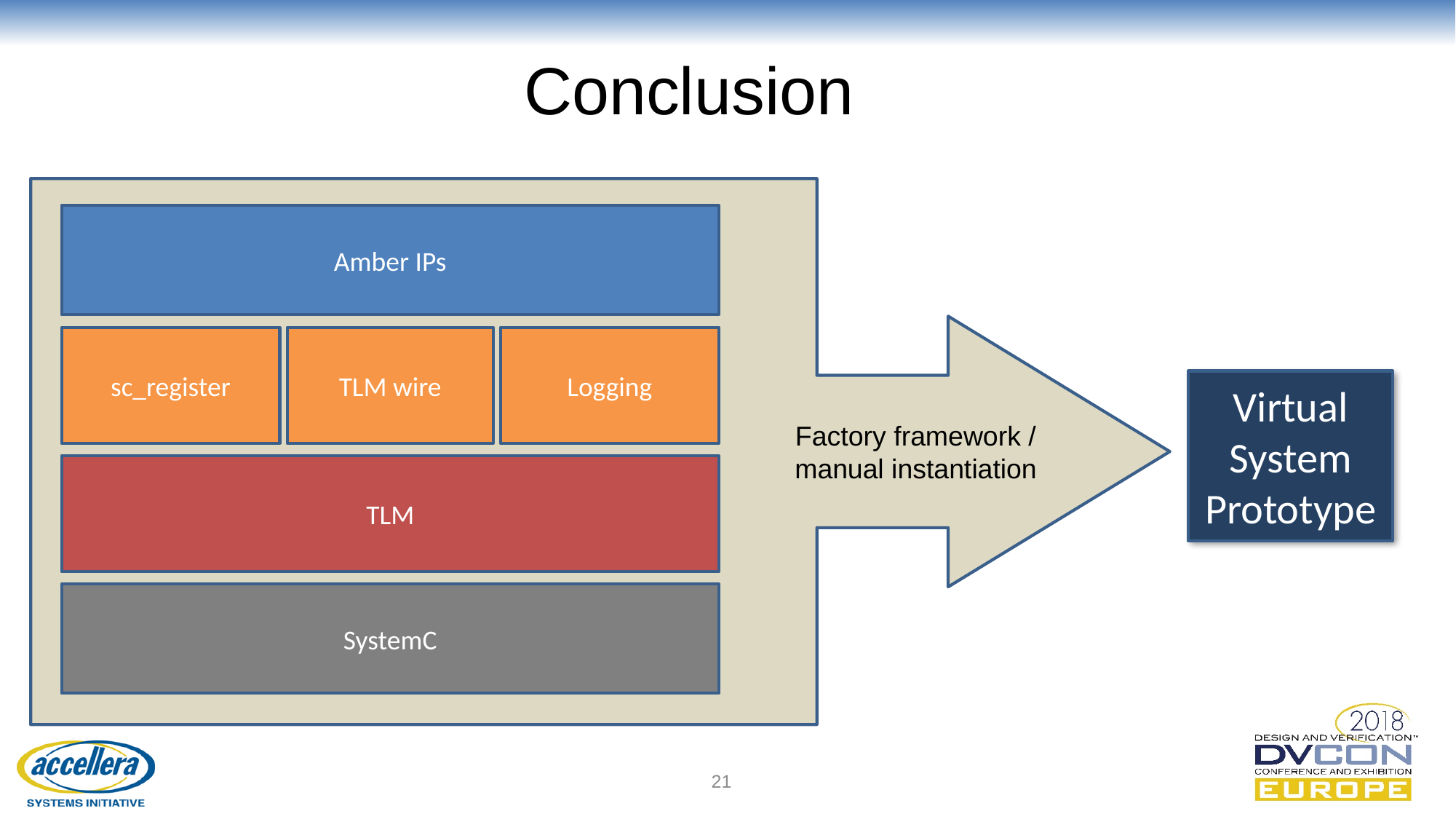

# Conclusion

Amber IPs
sc_register
TLM wire
Logging
Factory framework / manual instantiation
TLM
SystemC
Virtual System Prototype
21